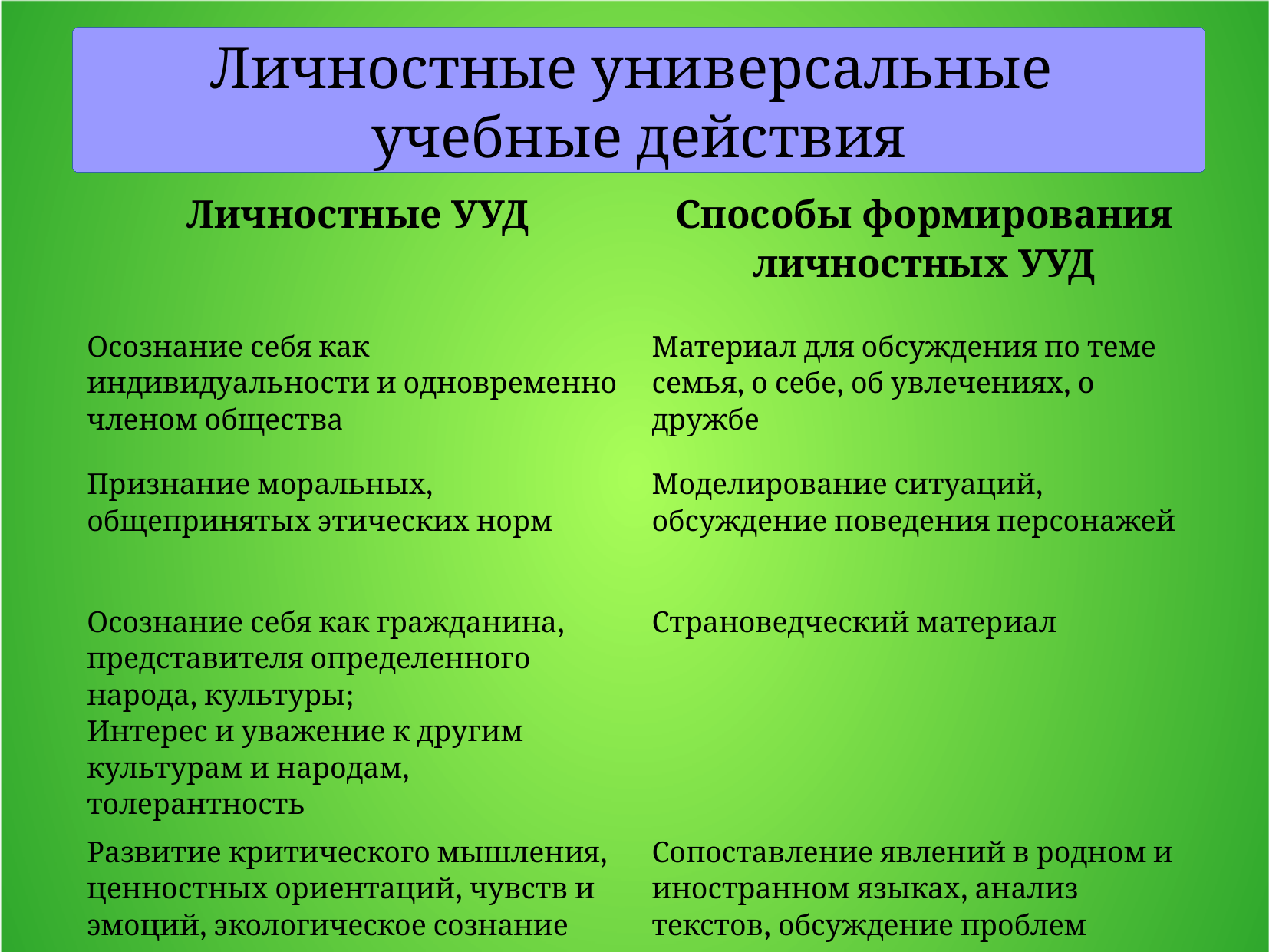

Личностные универсальные
учебные действия
| Личностные УУД | Способы формирования личностных УУД |
| --- | --- |
| Осознание себя как индивидуальности и одновременно членом общества | Материал для обсуждения по теме семья, о себе, об увлечениях, о дружбе |
| Признание моральных, общепринятых этических норм | Моделирование ситуаций, обсуждение поведения персонажей |
| Осознание себя как гражданина, представителя определенного народа, культуры; Интерес и уважение к другим культурам и народам, толерантность | Страноведческий материал |
| Развитие критического мышления, ценностных ориентаций, чувств и эмоций, экологическое сознание | Сопоставление явлений в родном и иностранном языках, анализ текстов, обсуждение проблем экологии, проекты. |